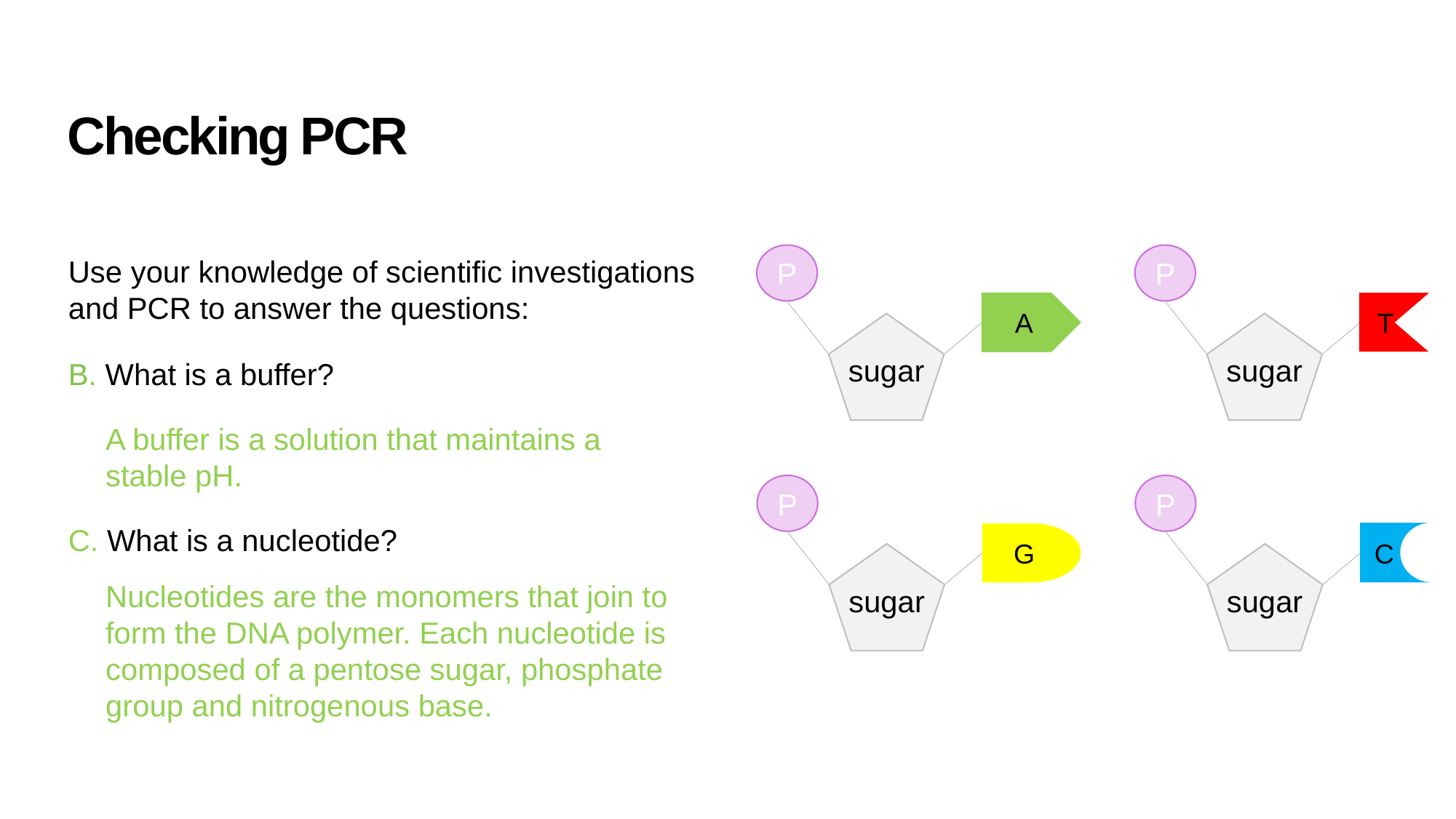

# Checking PCR
Use your knowledge of scientific investigations and PCR to answer the questions:
B. What is a buffer?

C. What is a nucleotide?
P
A

sugar
P
T  n

sugar
P
G

sugar
P

T
C     n

sugar
A buffer is a solution that maintains a stable pH.
Nucleotides are the monomers that join to form the DNA polymer. Each nucleotide is composed of a pentose sugar, phosphate group and nitrogenous base.